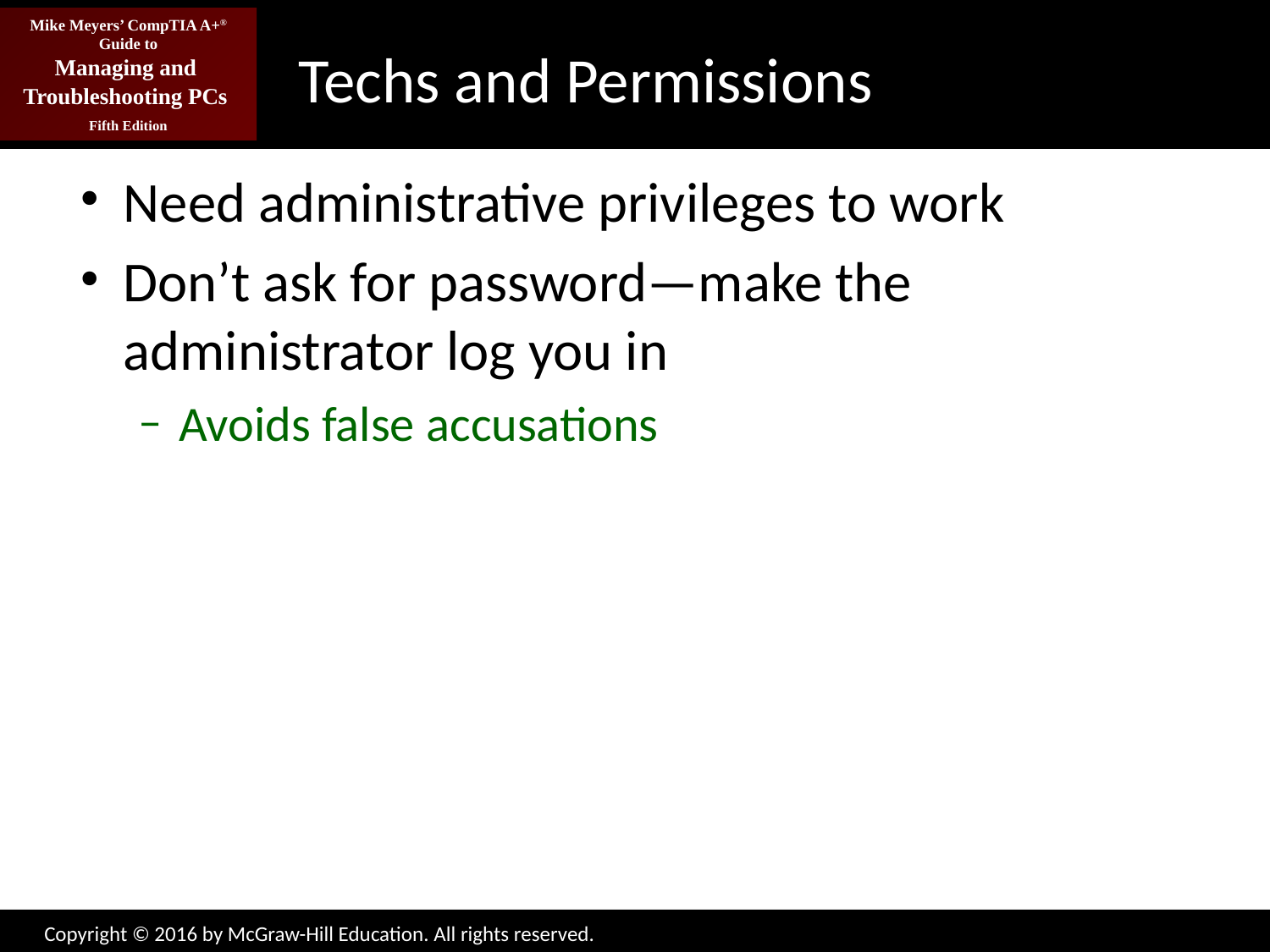

# Techs and Permissions
Need administrative privileges to work
Don’t ask for password—make the administrator log you in
Avoids false accusations